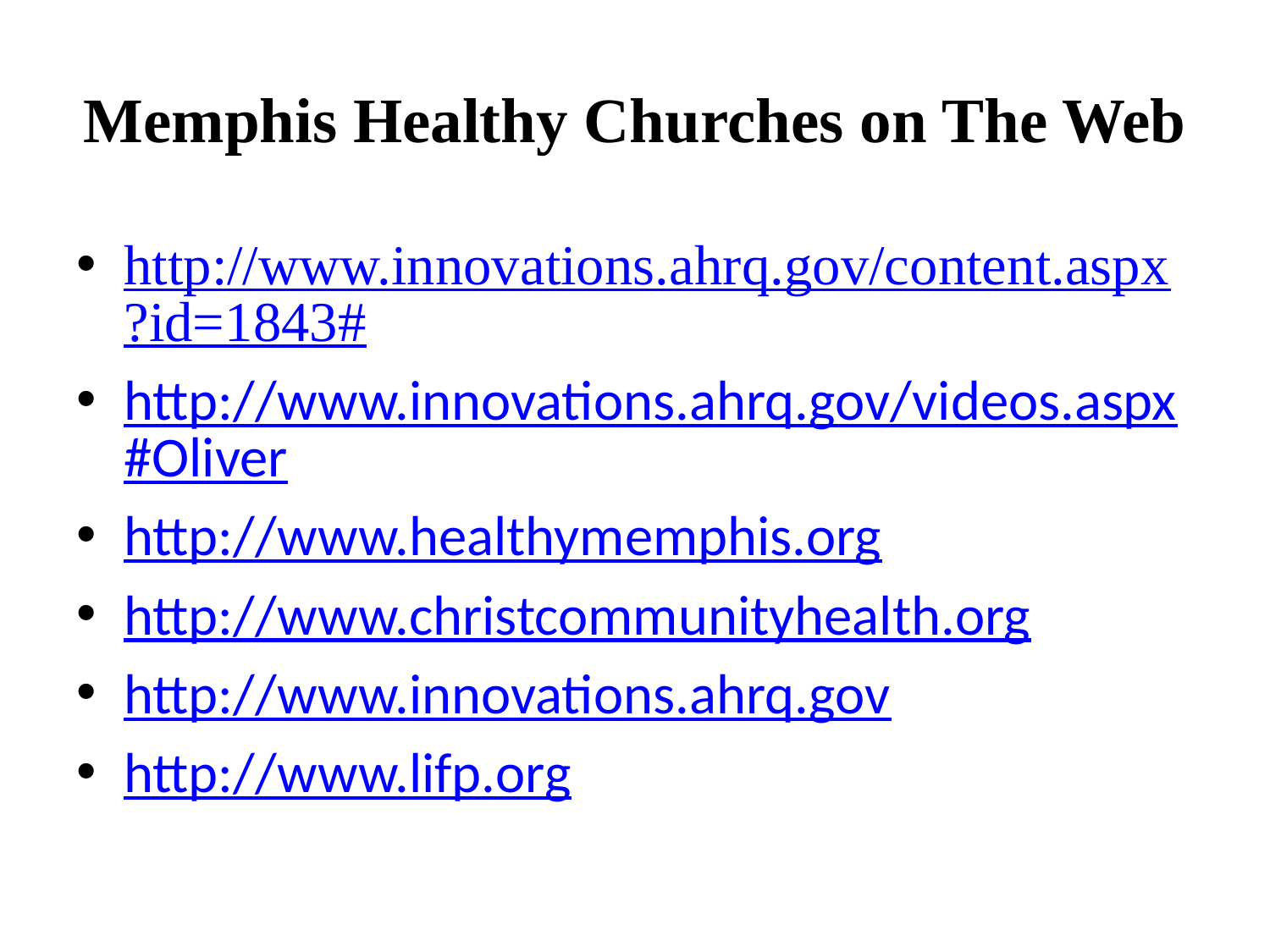

# Memphis Healthy Churches on The Web
http://www.innovations.ahrq.gov/content.aspx?id=1843#
http://www.innovations.ahrq.gov/videos.aspx#Oliver
http://www.healthymemphis.org
http://www.christcommunityhealth.org
http://www.innovations.ahrq.gov
http://www.lifp.org